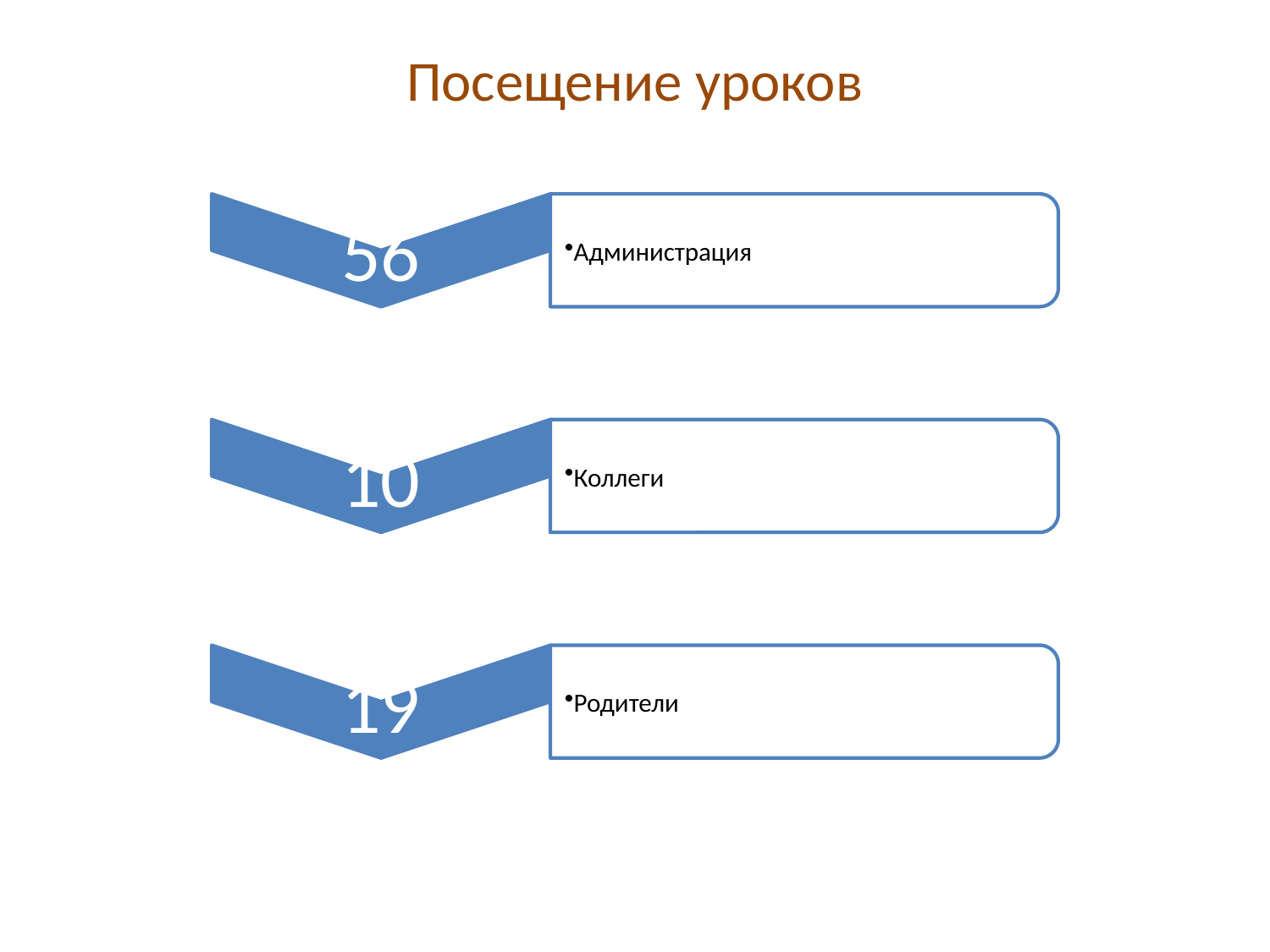

# Посещение уроков

56
Администрация
10
Коллеги
19
Родители